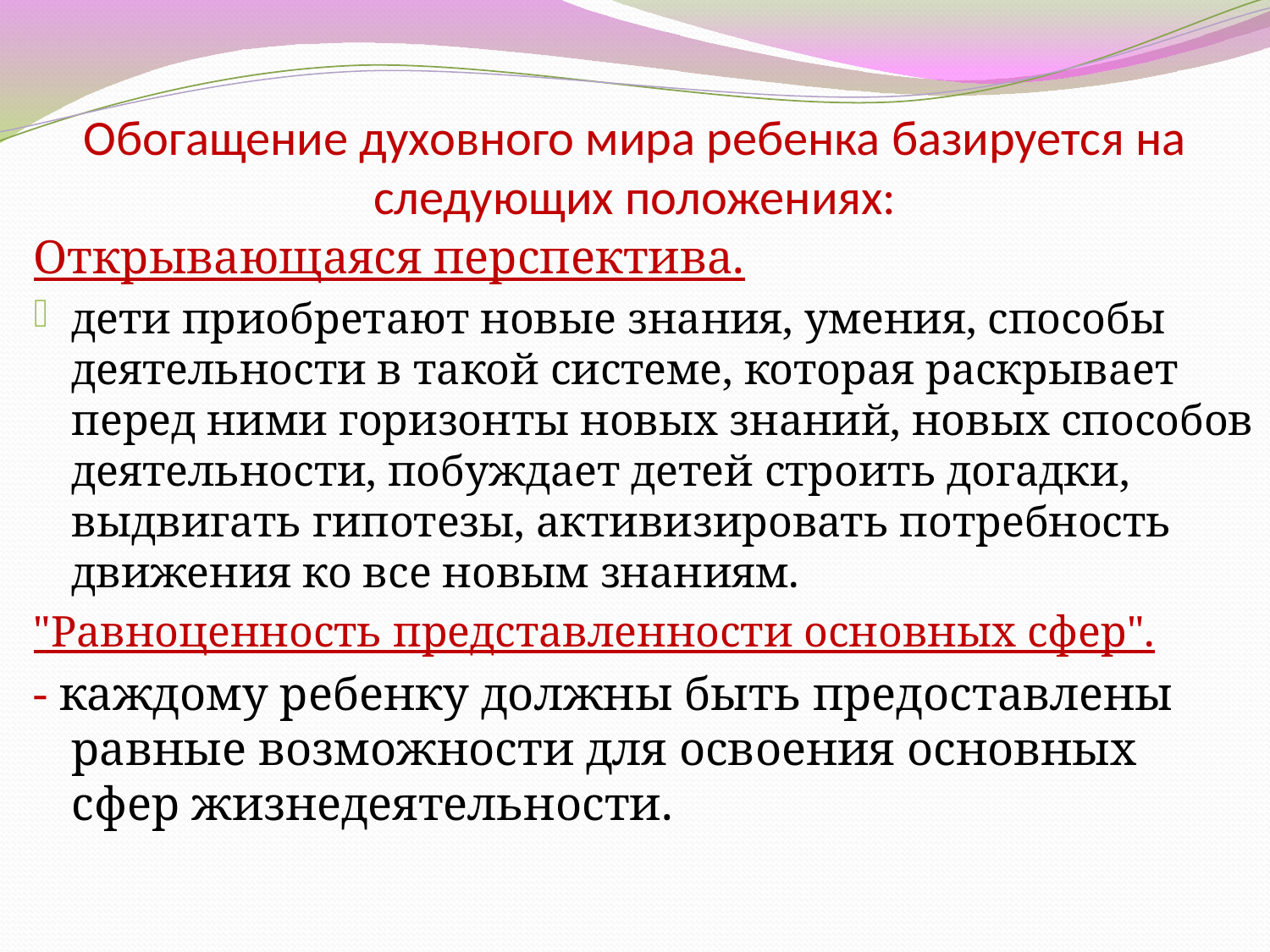

# Обогащение духовного мира ребенка базируется на следующих положениях:
Открывающаяся перспектива.
дети приобретают новые знания, умения, способы деятельности в такой системе, которая раскрывает перед ними горизонты новых знаний, новых способов деятельности, побуждает детей строить догадки, выдвигать гипотезы, активизировать потребность движения ко все новым знаниям.
"Равноценность представленности основных сфер".
- каждому ребенку должны быть предоставлены равные возможности для освоения основных сфер жизнедеятельности.